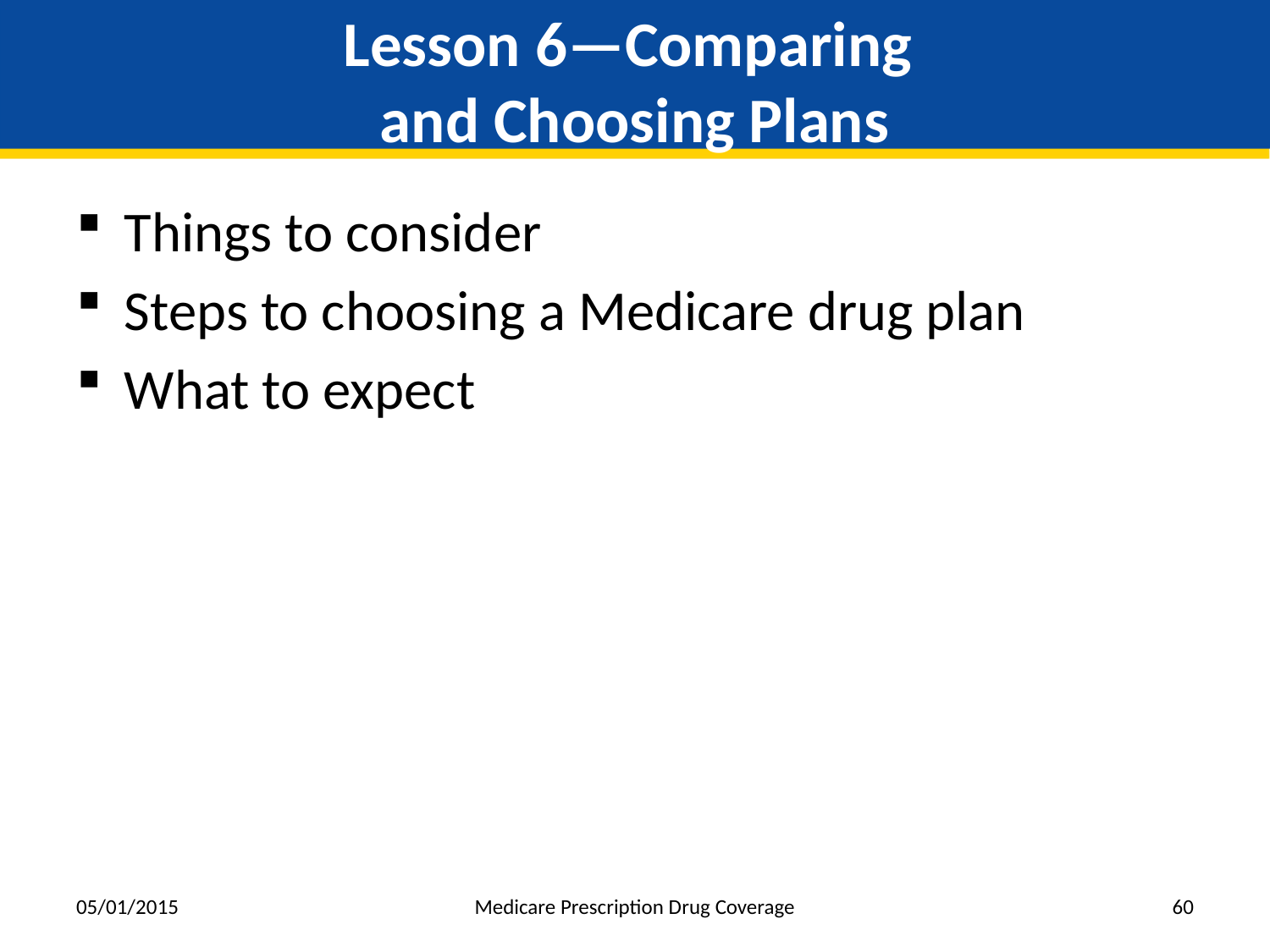

# Lesson 6—Comparing and Choosing Plans
Things to consider
Steps to choosing a Medicare drug plan
What to expect
05/01/2015
Medicare Prescription Drug Coverage
60